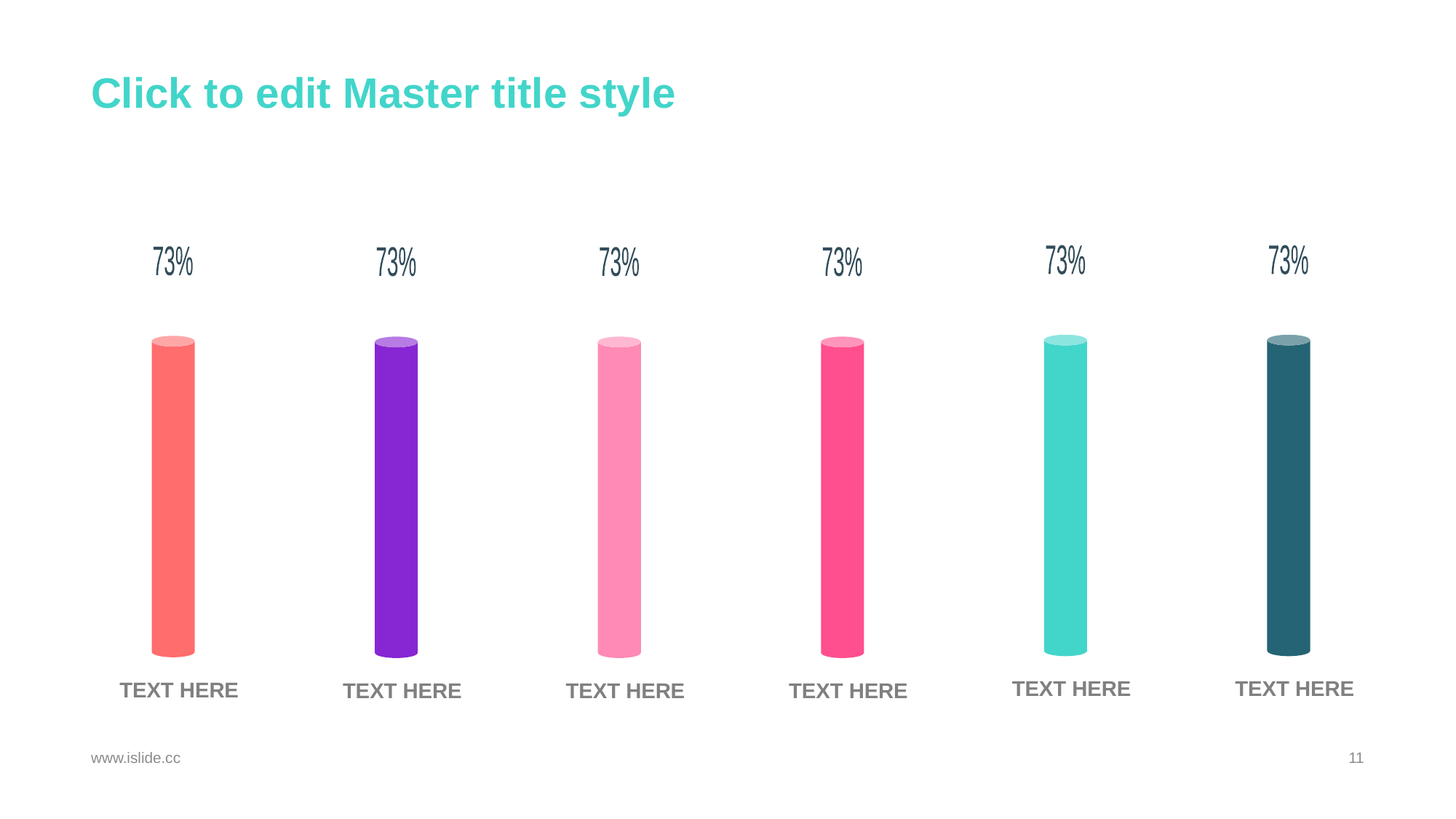

# Click to edit Master title style

73%

TEXT HERE

73%

TEXT HERE

73%

TEXT HERE

73%

TEXT HERE

73%

TEXT HERE

73%

TEXT HERE
www.islide.cc
11